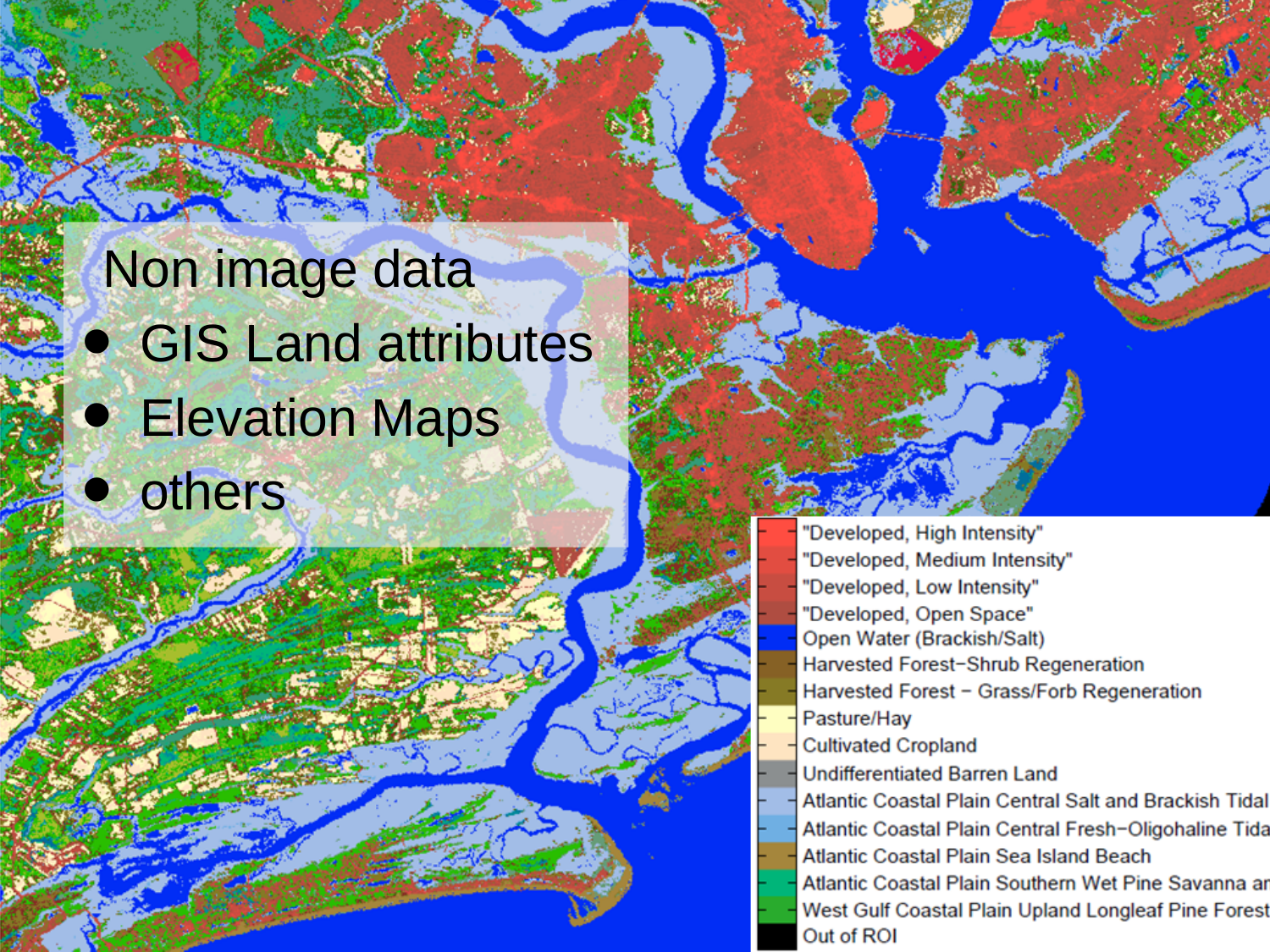

Non image data
GIS Land attributes
Elevation Maps
others